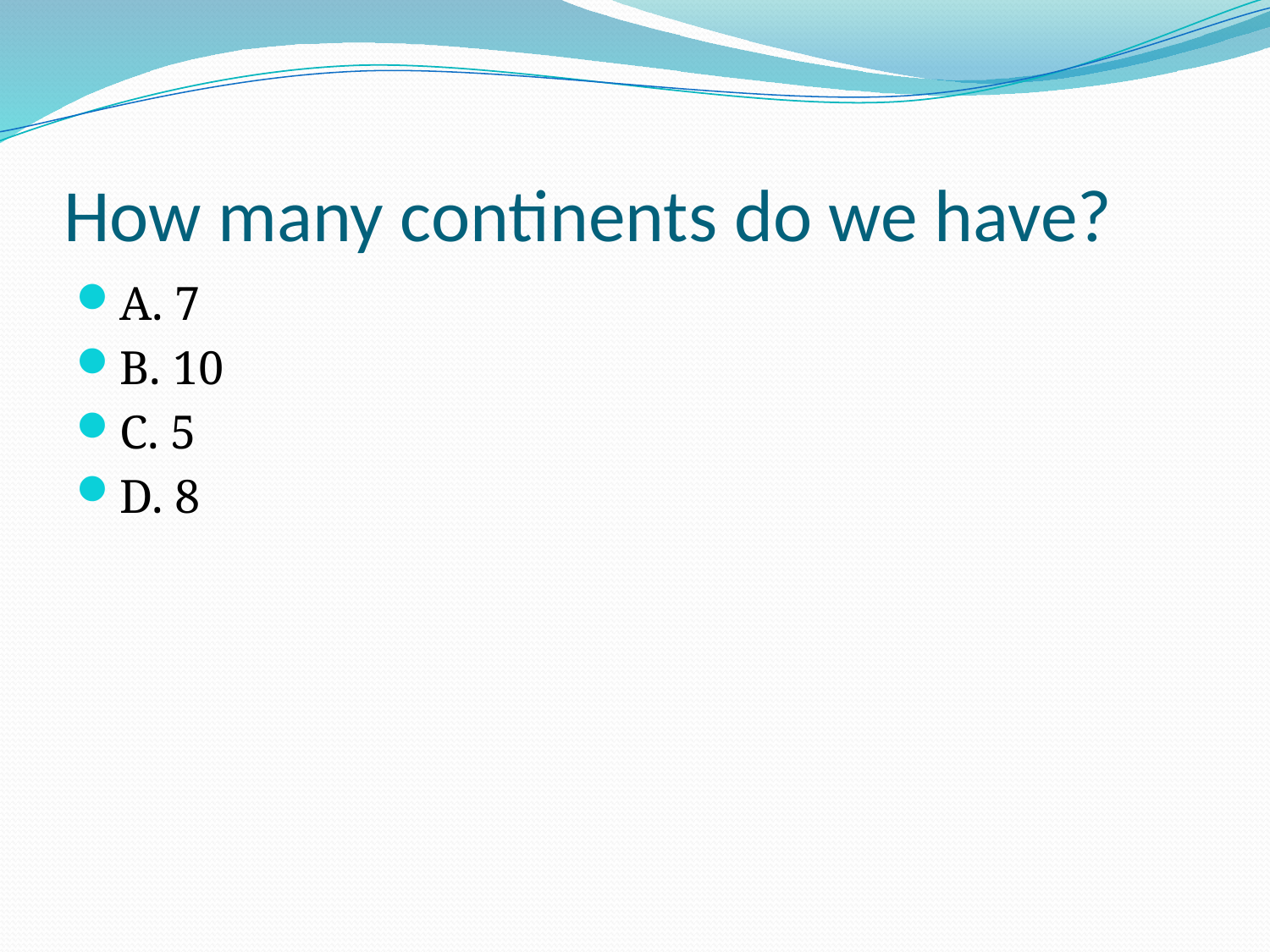

# How many continents do we have?
A. 7
B. 10
C. 5
D. 8